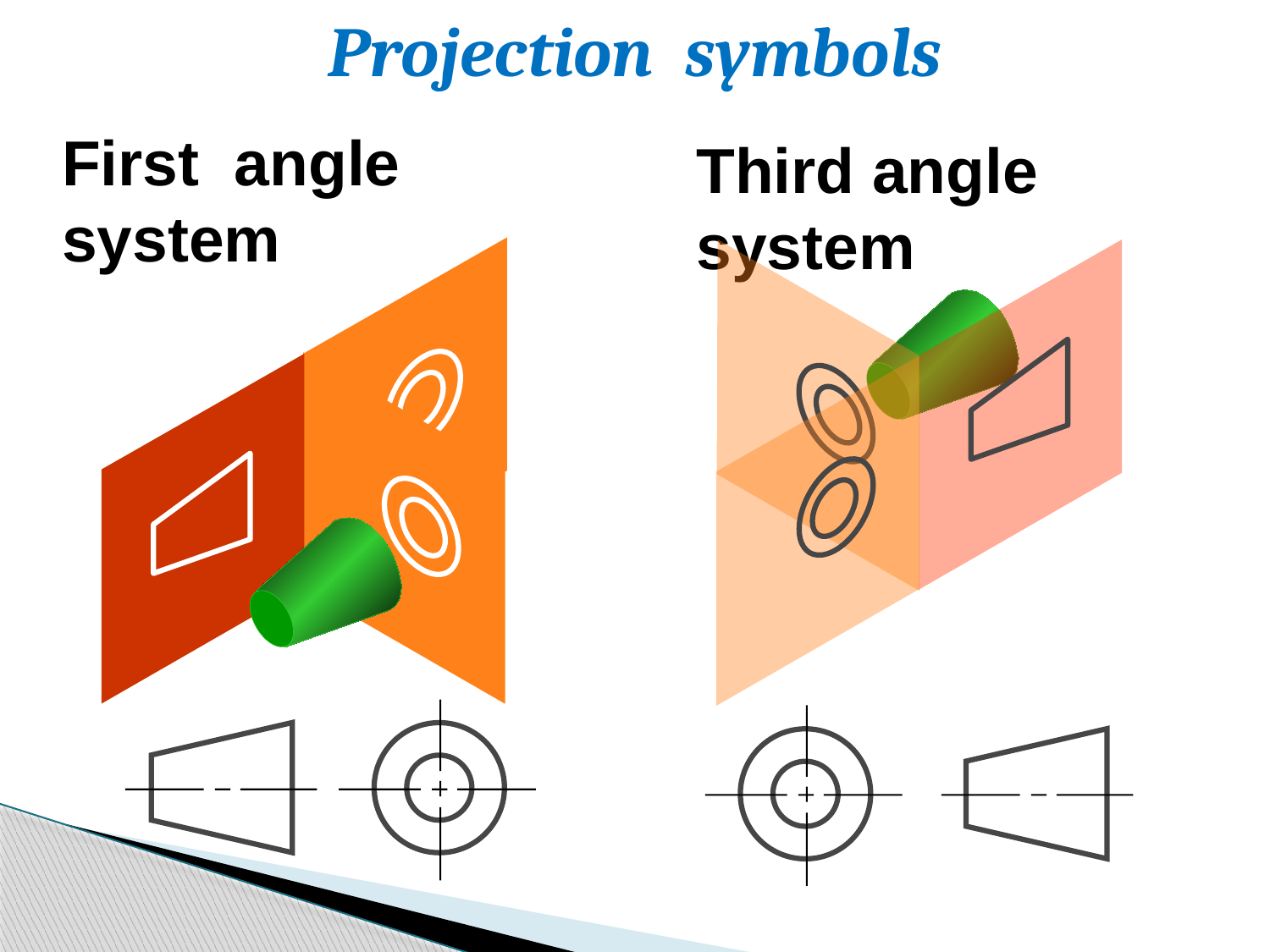

Projection  symbols
First  angle system
Third angle system